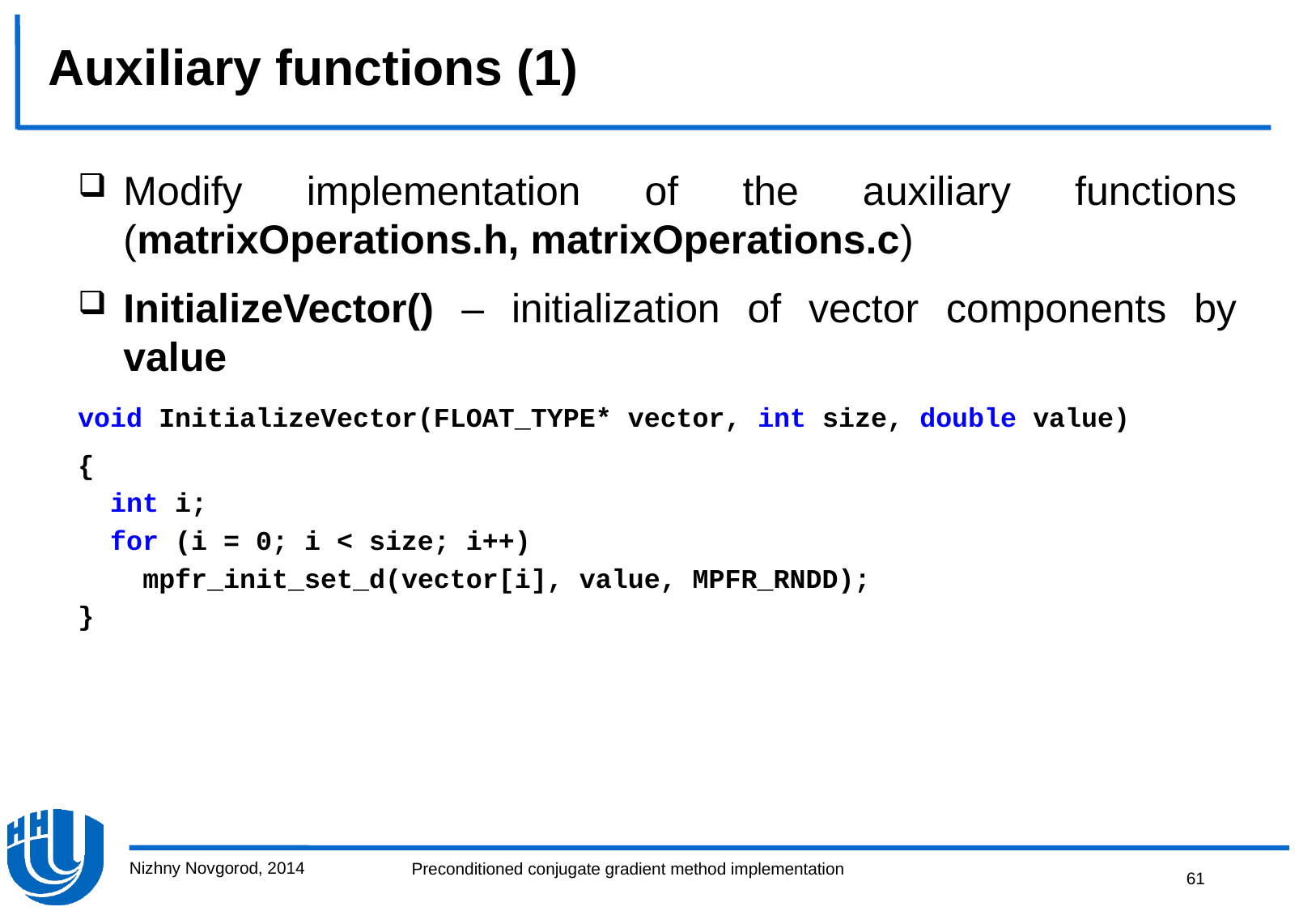

# Auxiliary functions (1)
Modify implementation of the auxiliary functions (matrixOperations.h, matrixOperations.с)
InitializeVector() – initialization of vector components by value
void InitializeVector(FLOAT_TYPE* vector, int size, double value)
{
  int i;
  for (i = 0; i < size; i++)
    mpfr_init_set_d(vector[i], value, MPFR_RNDD);
}
Nizhny Novgorod, 2014
61
Preconditioned conjugate gradient method implementation